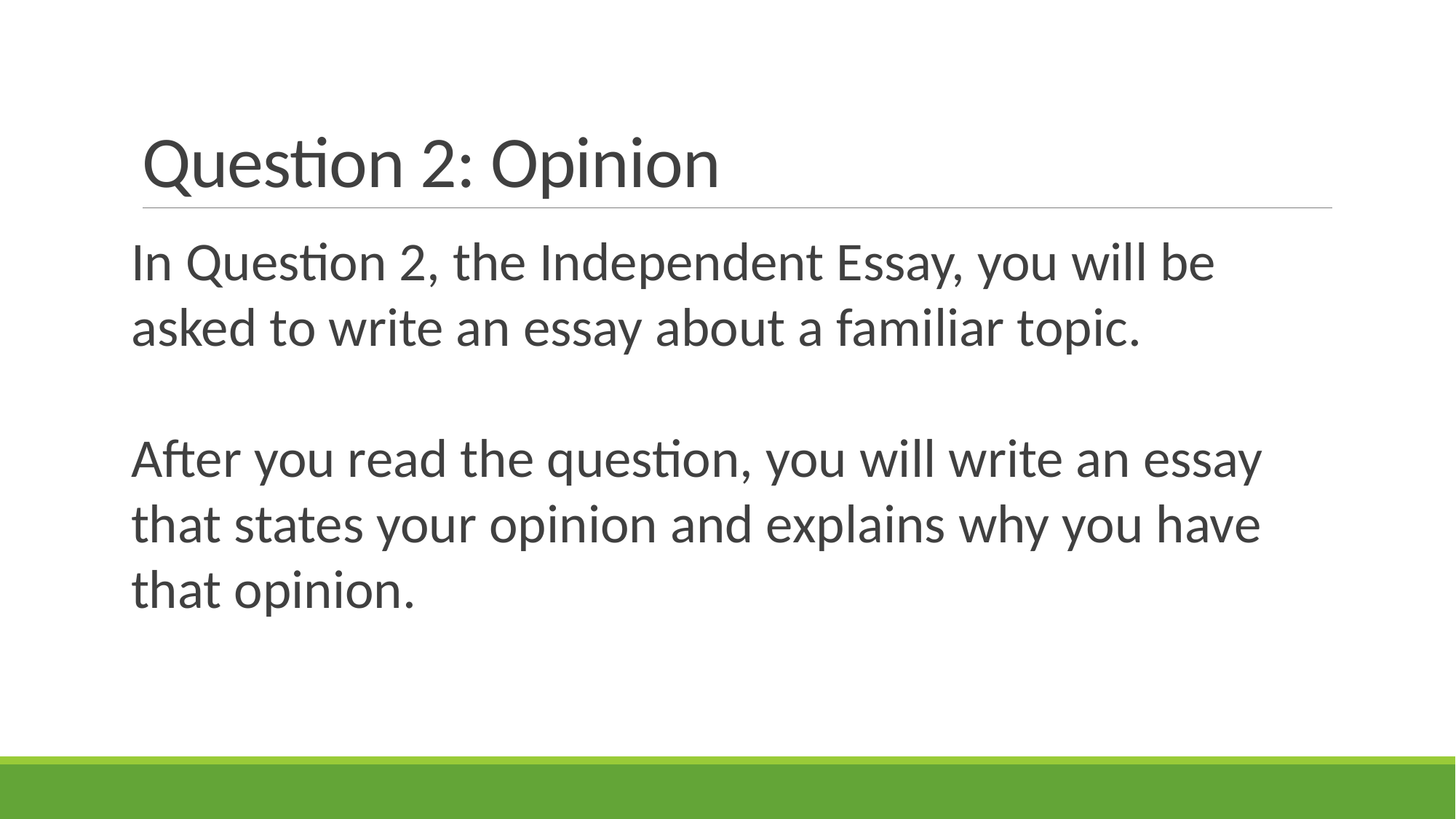

# Question 2: Opinion
In Question 2, the Independent Essay, you will be asked to write an essay about a familiar topic.

After you read the question, you will write an essay that states your opinion and explains why you have that opinion.